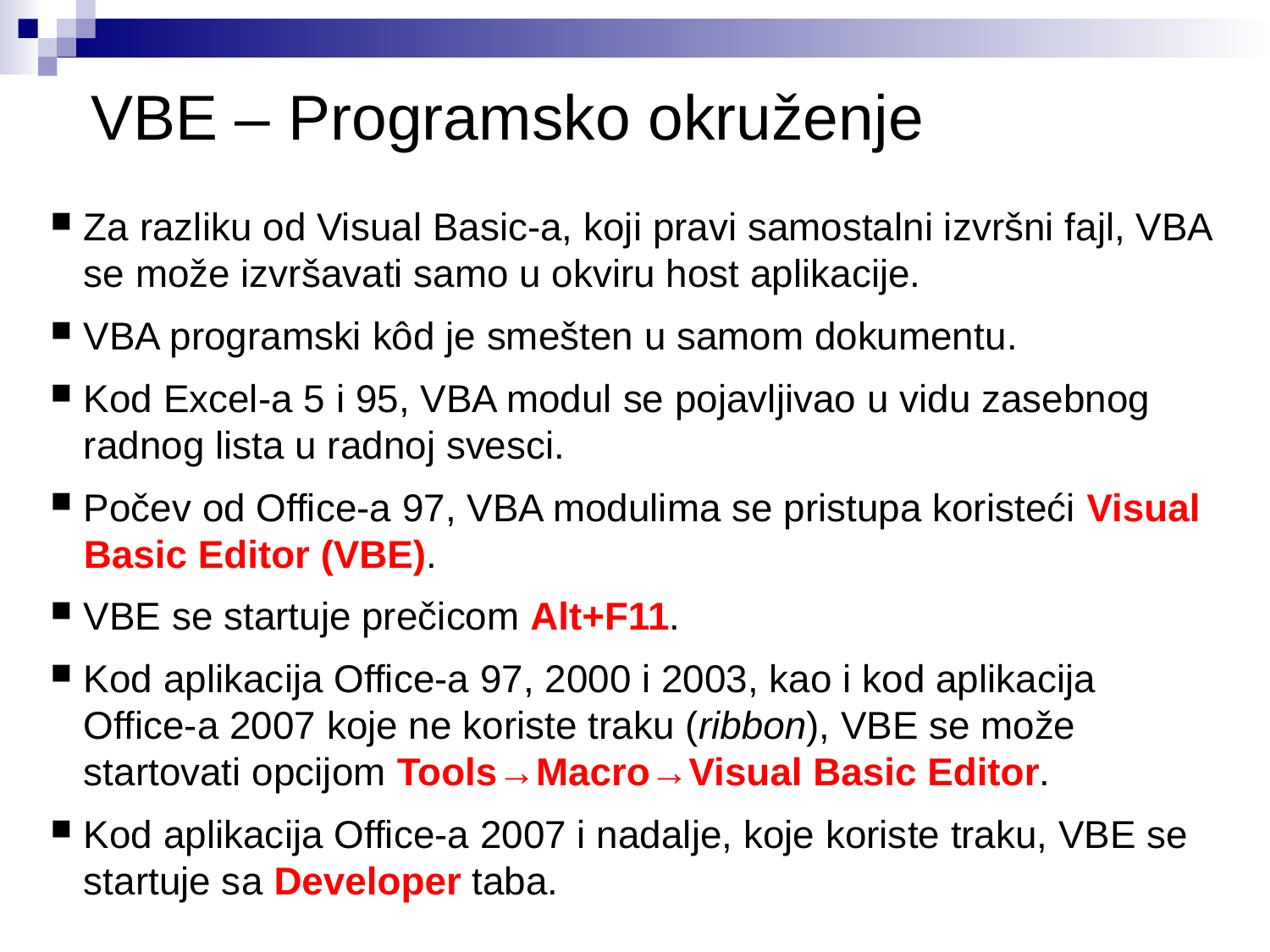

# VBE – Programsko okruženje
Za razliku od Visual Basic-a, koji pravi samostalni izvršni fajl, VBA se može izvršavati samo u okviru host aplikacije.
VBA programski kôd je smešten u samom dokumentu.
Kod Excel-a 5 i 95, VBA modul se pojavljivao u vidu zasebnog radnog lista u radnoj svesci.
Počev od Office-a 97, VBA modulima se pristupa koristeći Visual Basic Editor (VBE).
VBE se startuje prečicom Alt+F11.
Kod aplikacija Office-a 97, 2000 i 2003, kao i kod aplikacija Office-a 2007 koje ne koriste traku (ribbon), VBE se može startovati opcijom Tools→Macro→Visual Basic Editor.
Kod aplikacija Office-a 2007 i nadalje, koje koriste traku, VBE se startuje sa Developer taba.